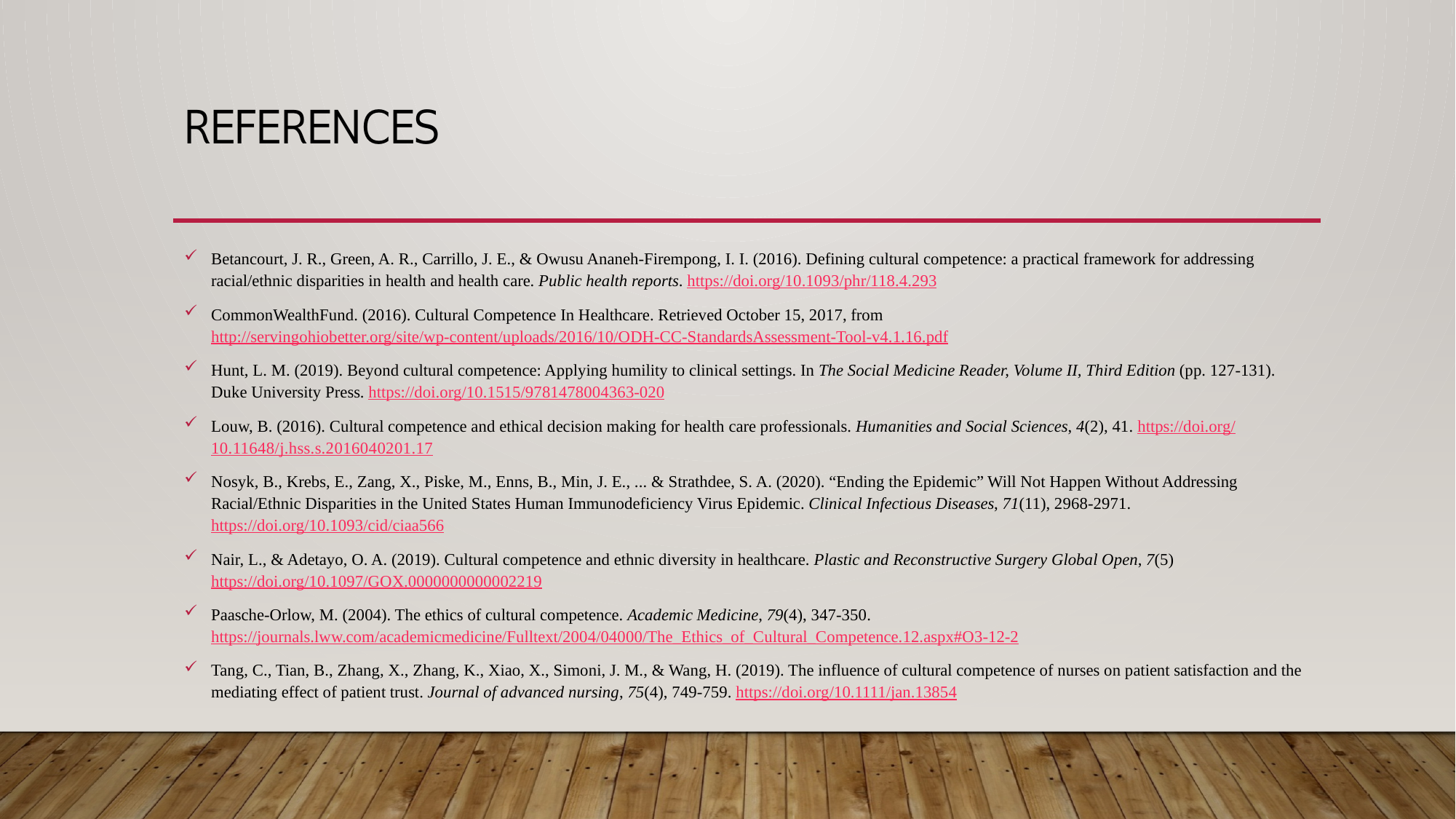

# References
Betancourt, J. R., Green, A. R., Carrillo, J. E., & Owusu Ananeh-Firempong, I. I. (2016). Defining cultural competence: a practical framework for addressing racial/ethnic disparities in health and health care. Public health reports. https://doi.org/10.1093/phr/118.4.293
CommonWealthFund. (2016). Cultural Competence In Healthcare. Retrieved October 15, 2017, from http://servingohiobetter.org/site/wp-content/uploads/2016/10/ODH-CC-StandardsAssessment-Tool-v4.1.16.pdf
Hunt, L. M. (2019). Beyond cultural competence: Applying humility to clinical settings. In The Social Medicine Reader, Volume II, Third Edition (pp. 127-131). Duke University Press. https://doi.org/10.1515/9781478004363-020
Louw, B. (2016). Cultural competence and ethical decision making for health care professionals. Humanities and Social Sciences, 4(2), 41. https://doi.org/10.11648/j.hss.s.2016040201.17
Nosyk, B., Krebs, E., Zang, X., Piske, M., Enns, B., Min, J. E., ... & Strathdee, S. A. (2020). “Ending the Epidemic” Will Not Happen Without Addressing Racial/Ethnic Disparities in the United States Human Immunodeficiency Virus Epidemic. Clinical Infectious Diseases, 71(11), 2968-2971. https://doi.org/10.1093/cid/ciaa566
Nair, L., & Adetayo, O. A. (2019). Cultural competence and ethnic diversity in healthcare. Plastic and Reconstructive Surgery Global Open, 7(5) https://doi.org/10.1097/GOX.0000000000002219
Paasche-Orlow, M. (2004). The ethics of cultural competence. Academic Medicine, 79(4), 347-350. https://journals.lww.com/academicmedicine/Fulltext/2004/04000/The_Ethics_of_Cultural_Competence.12.aspx#O3-12-2
Tang, C., Tian, B., Zhang, X., Zhang, K., Xiao, X., Simoni, J. M., & Wang, H. (2019). The influence of cultural competence of nurses on patient satisfaction and the mediating effect of patient trust. Journal of advanced nursing, 75(4), 749-759. https://doi.org/10.1111/jan.13854